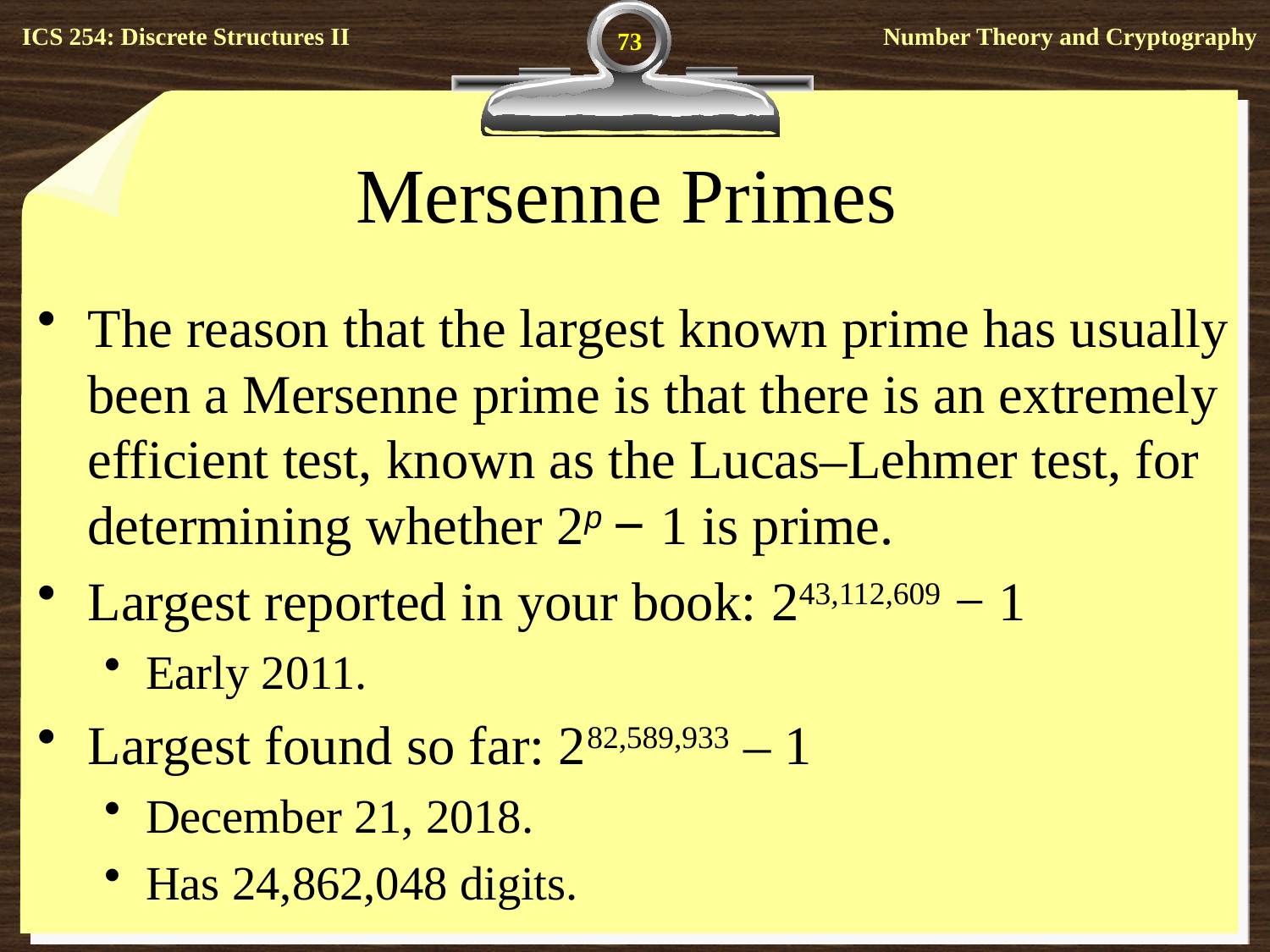

73
# Mersenne Primes
The reason that the largest known prime has usually been a Mersenne prime is that there is an extremely efficient test, known as the Lucas–Lehmer test, for determining whether 2p − 1 is prime.
Largest reported in your book: 243,112,609 − 1
Early 2011.
Largest found so far: 282,589,933 – 1
December 21, 2018.
Has 24,862,048 digits.